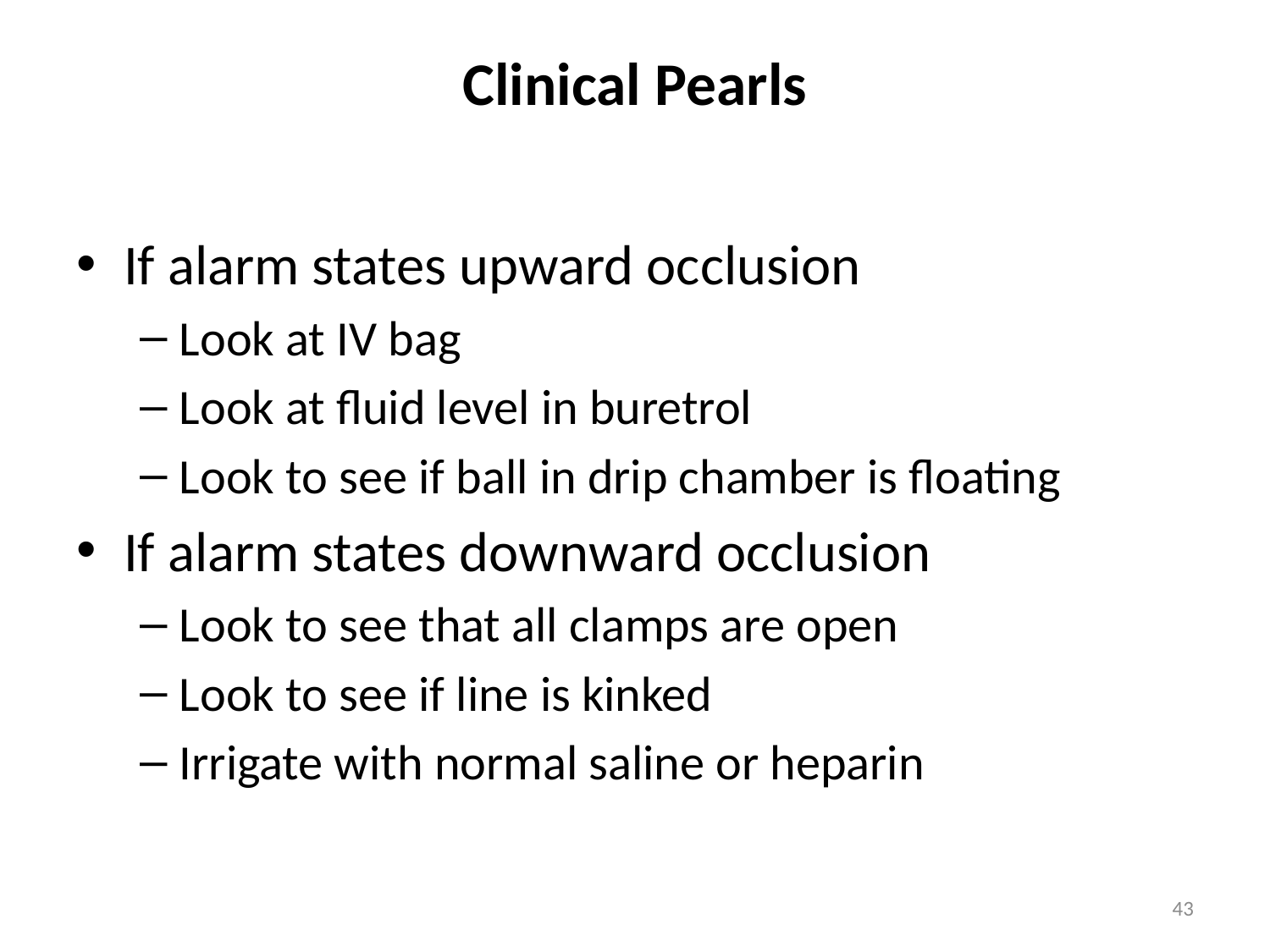

# Clinical Pearls
If alarm states upward occlusion
Look at IV bag
Look at fluid level in buretrol
Look to see if ball in drip chamber is floating
If alarm states downward occlusion
Look to see that all clamps are open
Look to see if line is kinked
Irrigate with normal saline or heparin

43